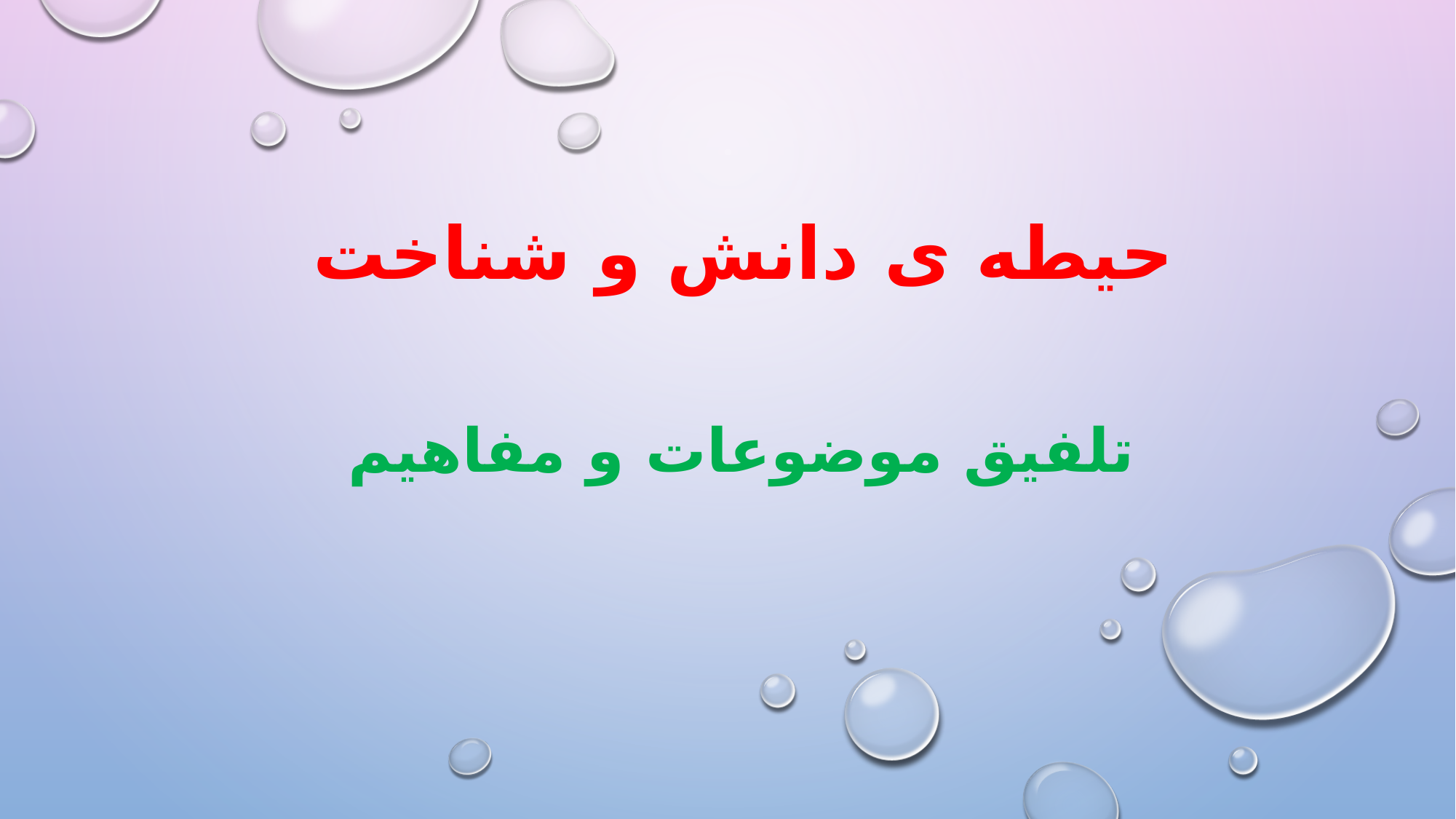

حيطه ی دانش و شناخت
تلفيق موضوعات و مفاهيم